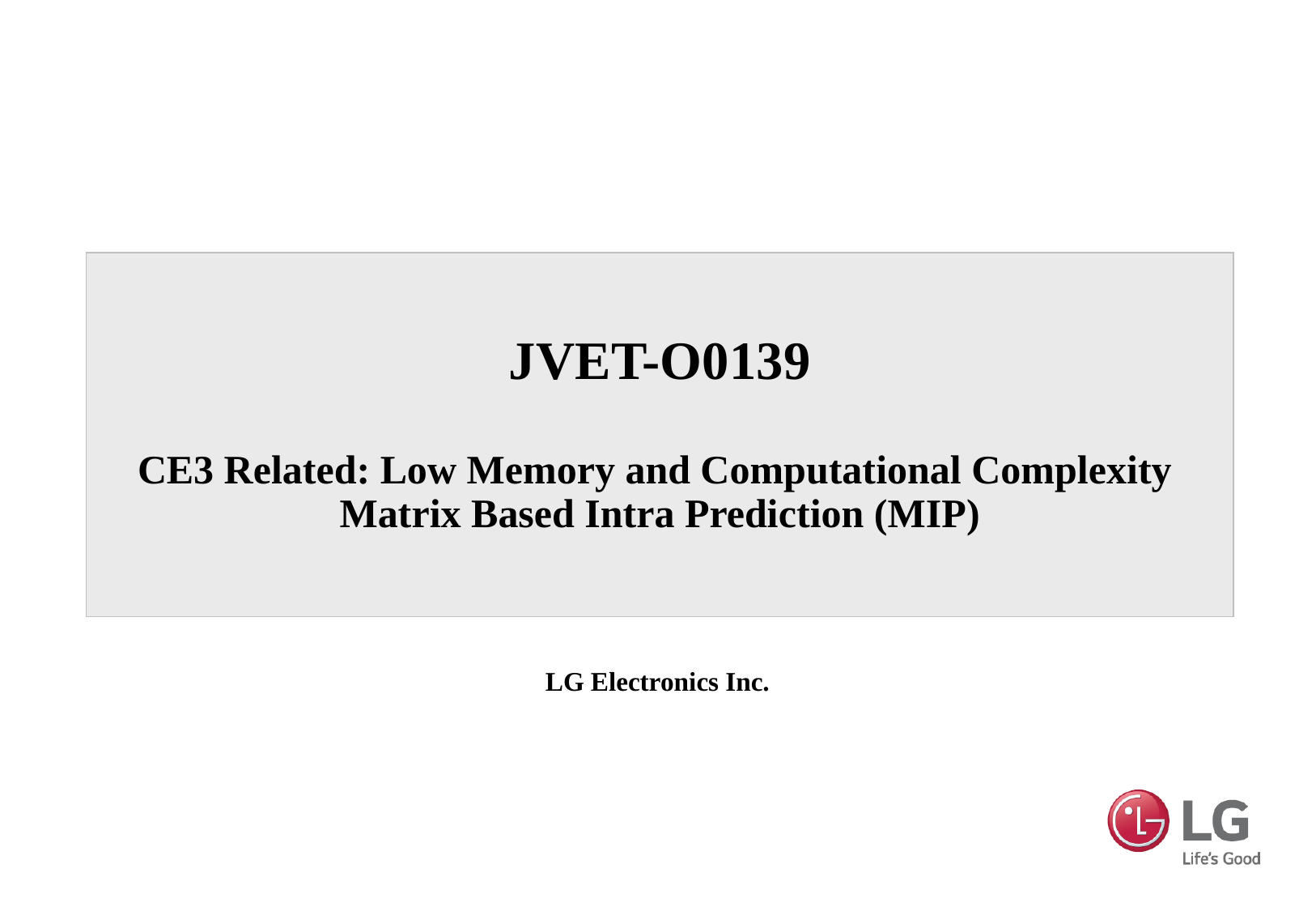

# JVET-O0139 CE3 Related: Low Memory and Computational Complexity Matrix Based Intra Prediction (MIP)